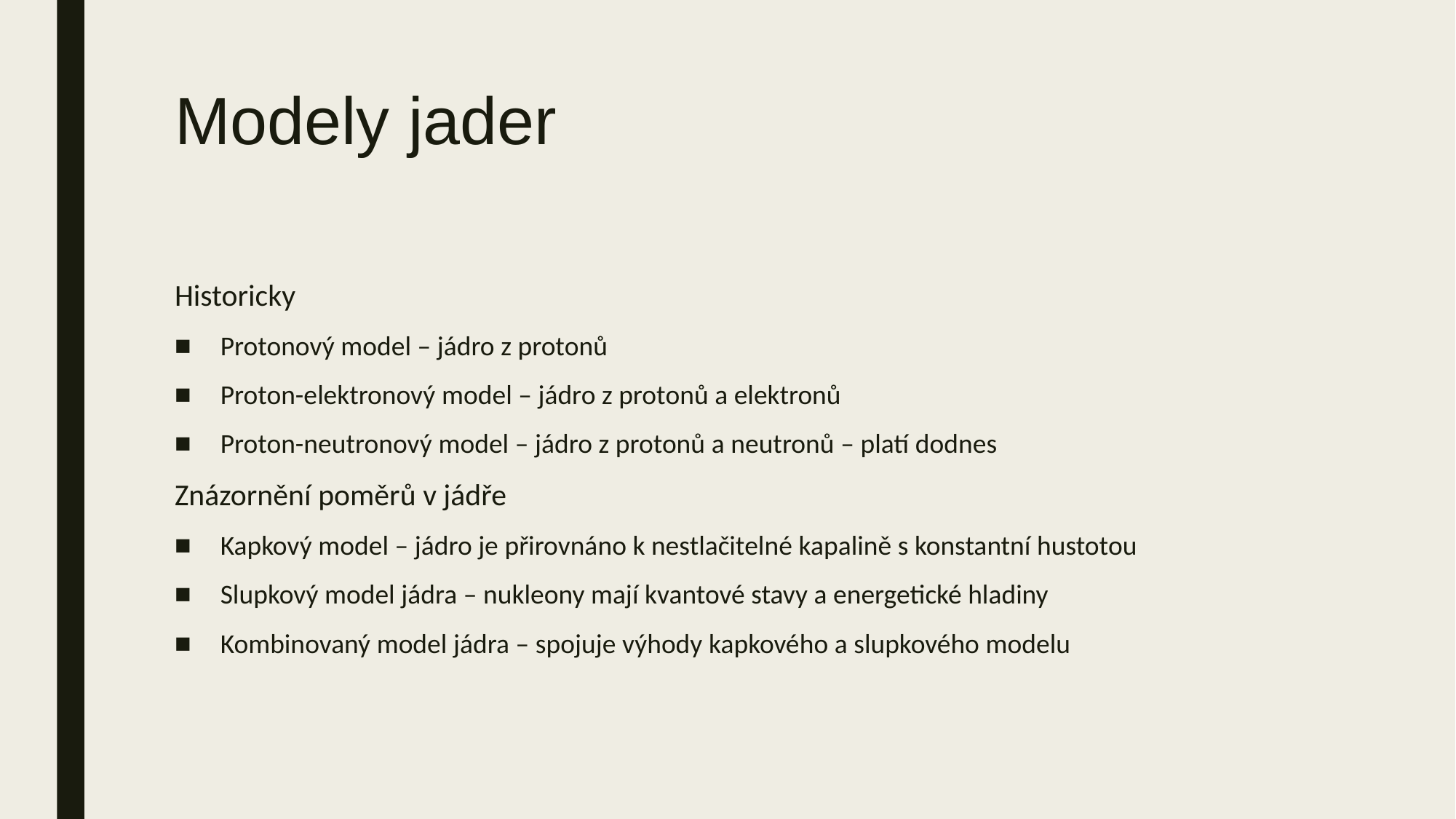

# Modely jader
Historicky
Protonový model – jádro z protonů
Proton-elektronový model – jádro z protonů a elektronů
Proton-neutronový model – jádro z protonů a neutronů – platí dodnes
Znázornění poměrů v jádře
Kapkový model – jádro je přirovnáno k nestlačitelné kapalině s konstantní hustotou
Slupkový model jádra – nukleony mají kvantové stavy a energetické hladiny
Kombinovaný model jádra – spojuje výhody kapkového a slupkového modelu